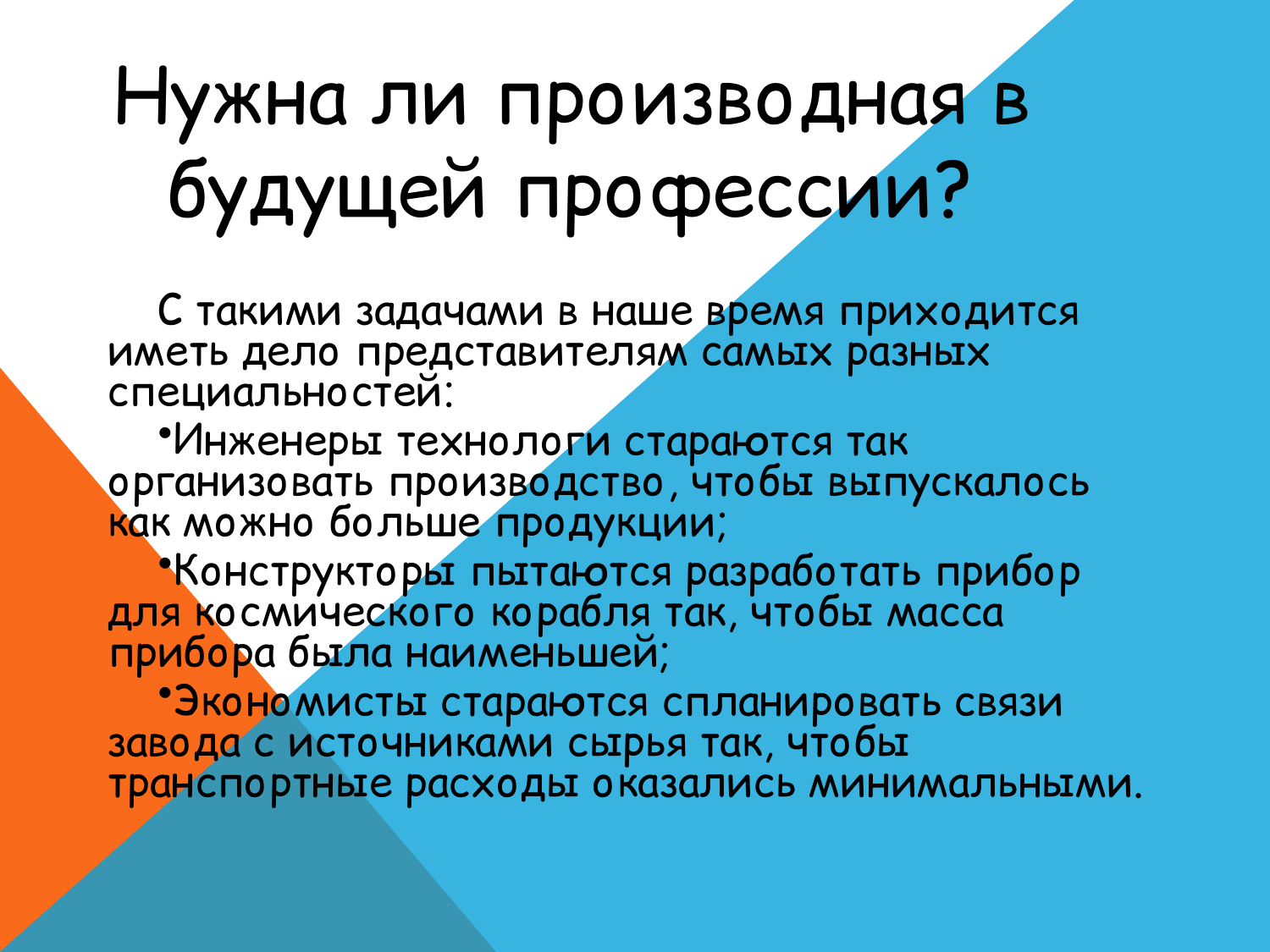

Нужна ли производная в будущей профессии?
С такими задачами в наше время приходится иметь дело представителям самых разных специальностей:
Инженеры технологи стараются так организовать производство, чтобы выпускалось как можно больше продукции;
Конструкторы пытаются разработать прибор для космического корабля так, чтобы масса прибора была наименьшей;
Экономисты стараются спланировать связи завода с источниками сырья так, чтобы транспортные расходы оказались минимальными.